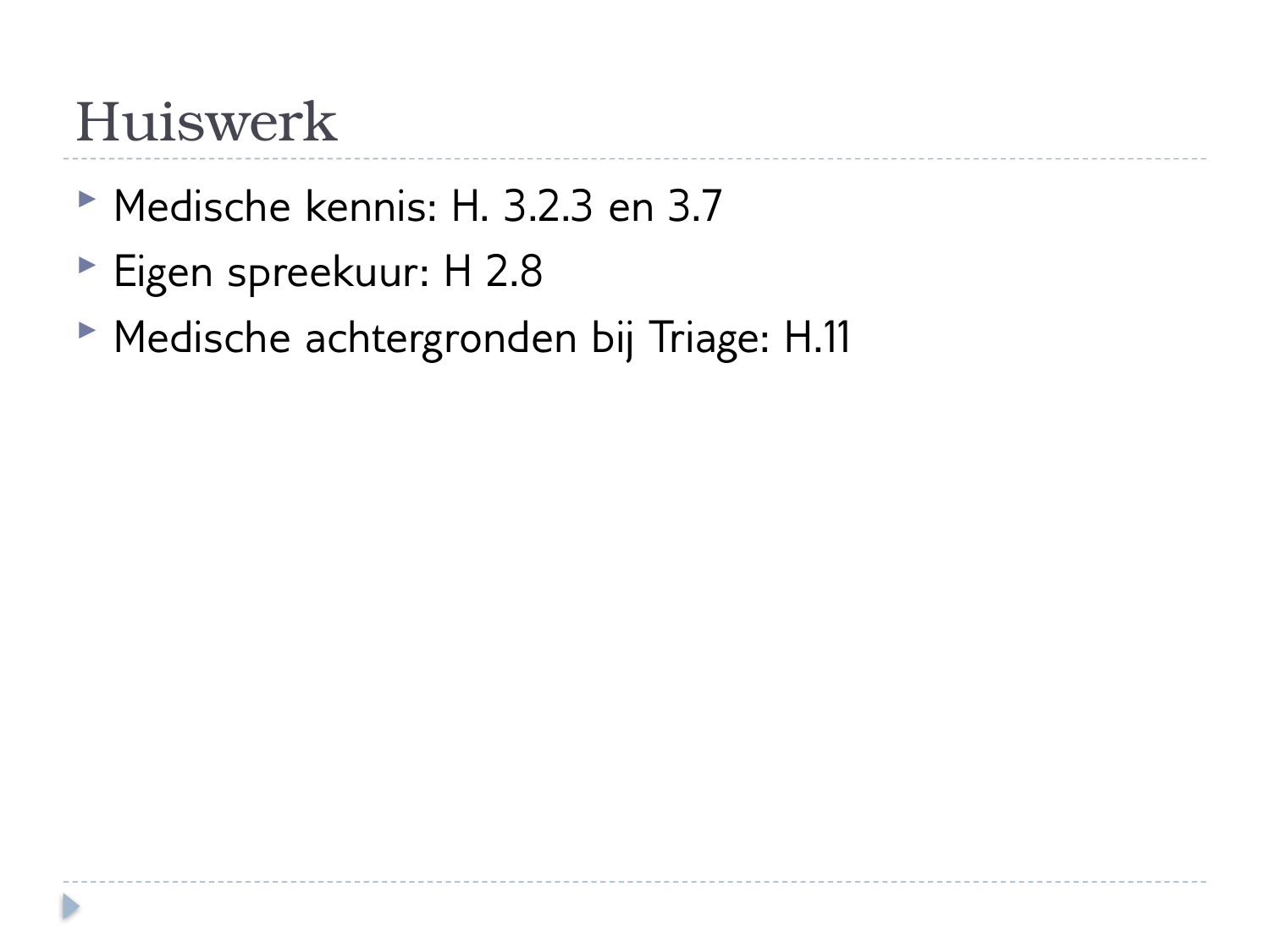

# Huiswerk
Medische kennis: H. 3.2.3 en 3.7
Eigen spreekuur: H 2.8
Medische achtergronden bij Triage: H.11